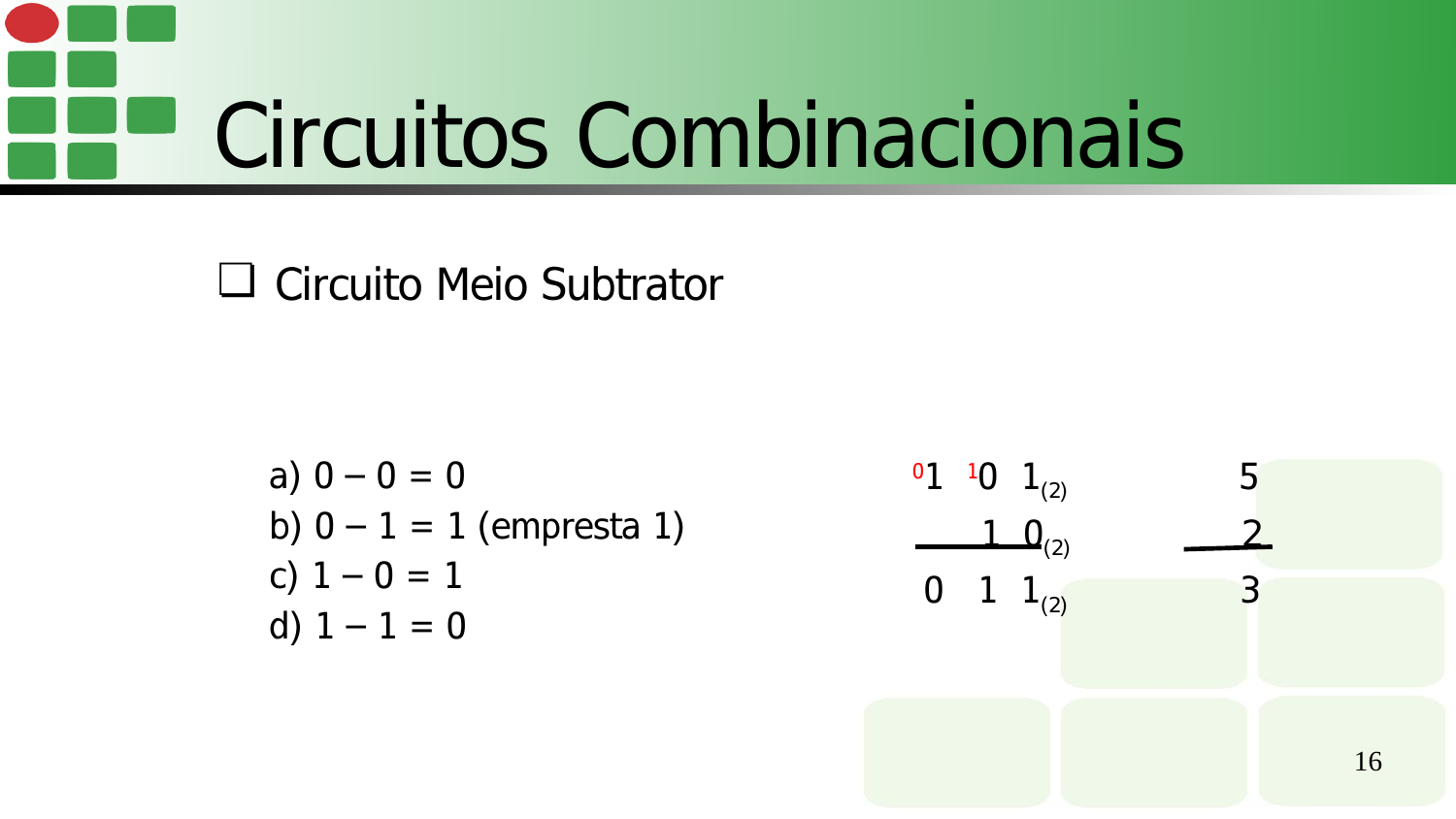

Circuitos Combinacionais
Circuito Meio Subtrator
a) 0 – 0 = 0
b) 0 – 1 = 1 (empresta 1)
c) 1 – 0 = 1
d) 1 – 1 = 0
01  10  1(2)               5
      1  0(2)               2
 0   1  1(2)                3
16